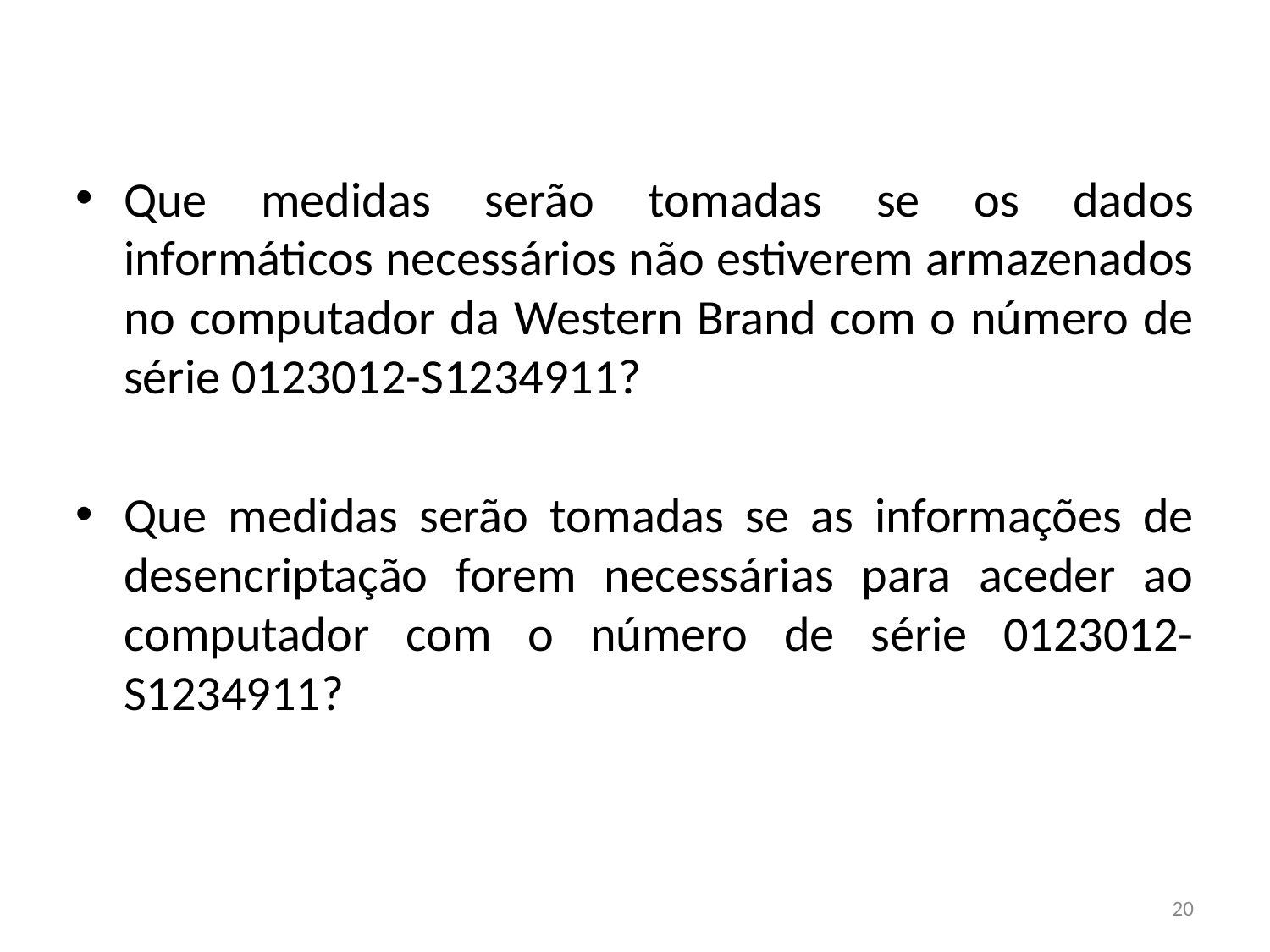

Que medidas serão tomadas se os dados informáticos necessários não estiverem armazenados no computador da Western Brand com o número de série 0123012-S1234911?

Que medidas serão tomadas se as informações de desencriptação forem necessárias para aceder ao computador com o número de série 0123012-S1234911?
20